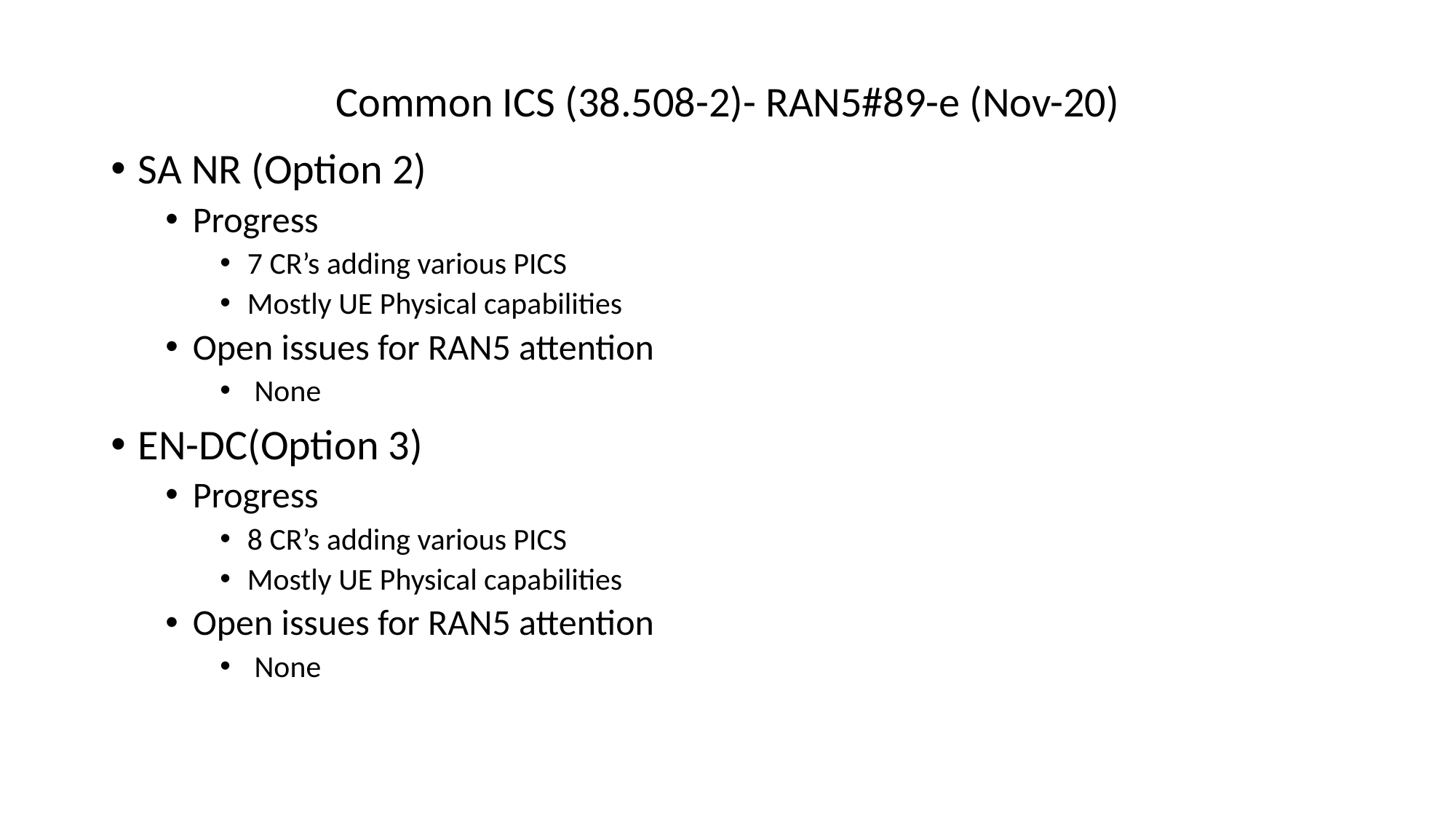

# Common ICS (38.508-2)- RAN5#89-e (Nov-20)
SA NR (Option 2)
Progress
7 CR’s adding various PICS
Mostly UE Physical capabilities
Open issues for RAN5 attention
 None
EN-DC(Option 3)
Progress
8 CR’s adding various PICS
Mostly UE Physical capabilities
Open issues for RAN5 attention
 None